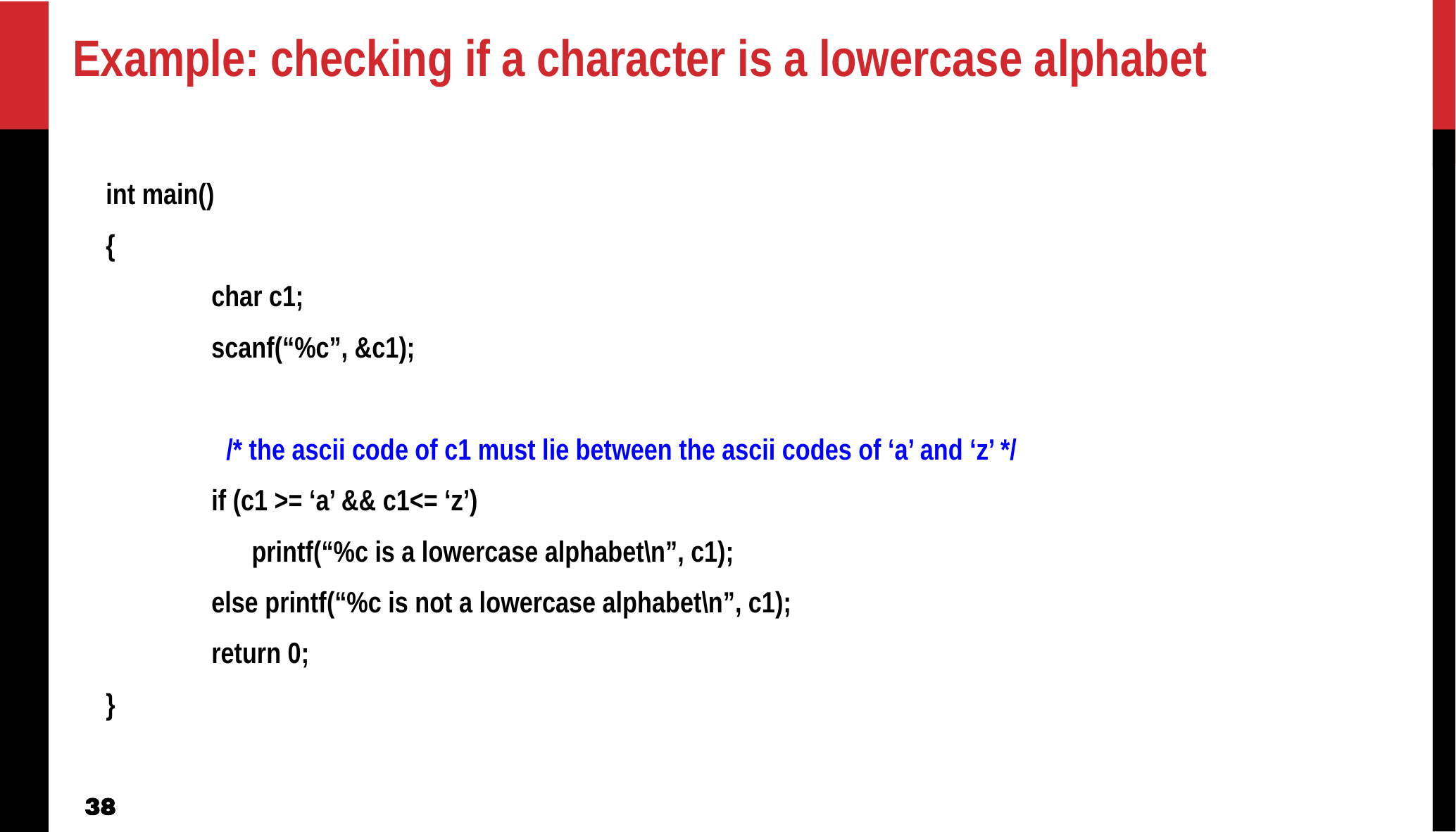

# Example: checking if a character is a lowercase alphabet
int main()
{
	char c1;
	scanf(“%c”, &c1);

                  /* the ascii code of c1 must lie between the ascii codes of ‘a’ and ‘z’ */
	if (c1 >= ‘a’ && c1<= ‘z’)
	      printf(“%c is a lowercase alphabet\n”, c1);
	else printf(“%c is not a lowercase alphabet\n”, c1);
	return 0;
}

38